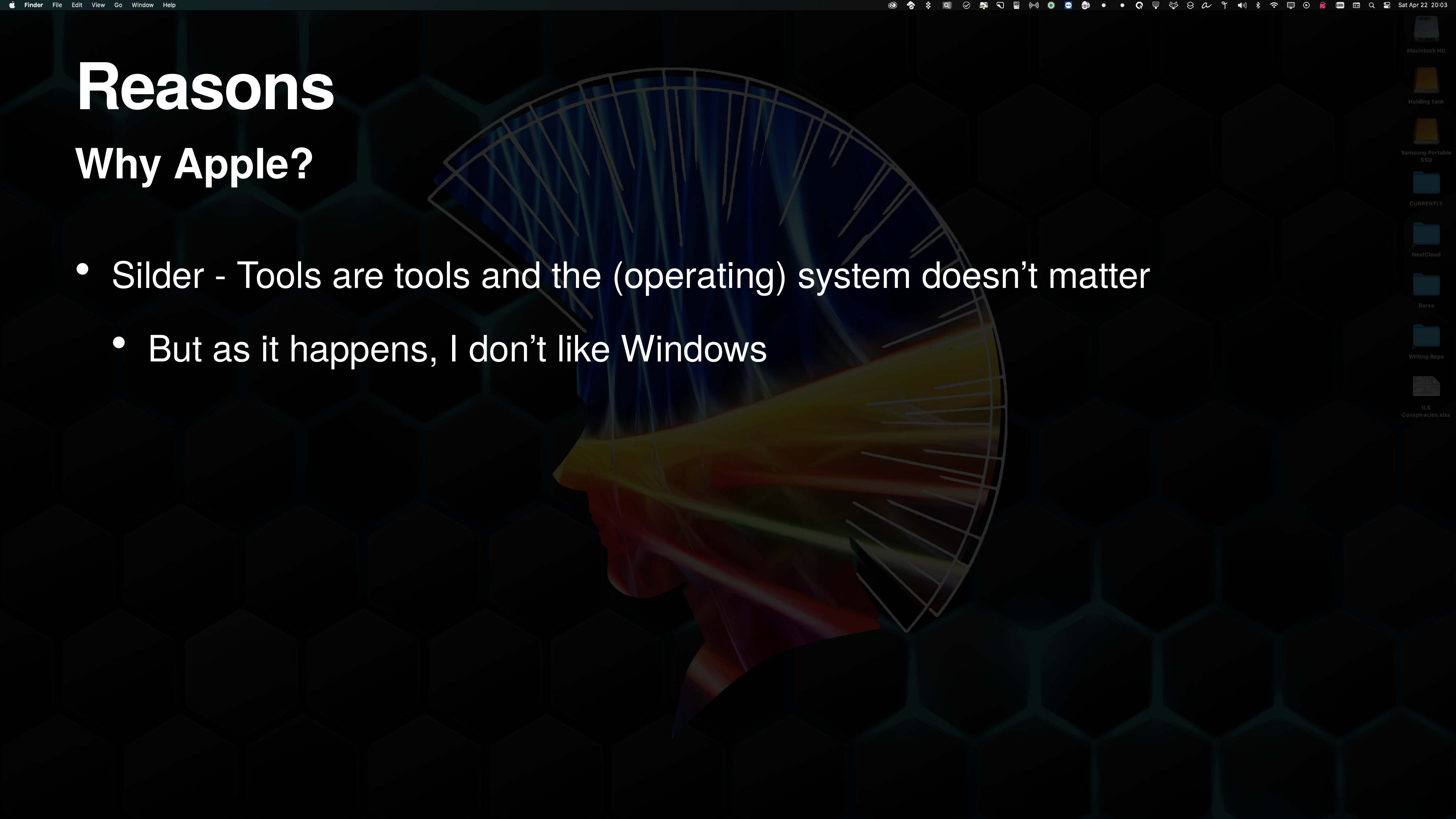

# Reasons
Why Apple?
Silder - Tools are tools and the (operating) system doesn’t matter
But as it happens, I don’t like Windows